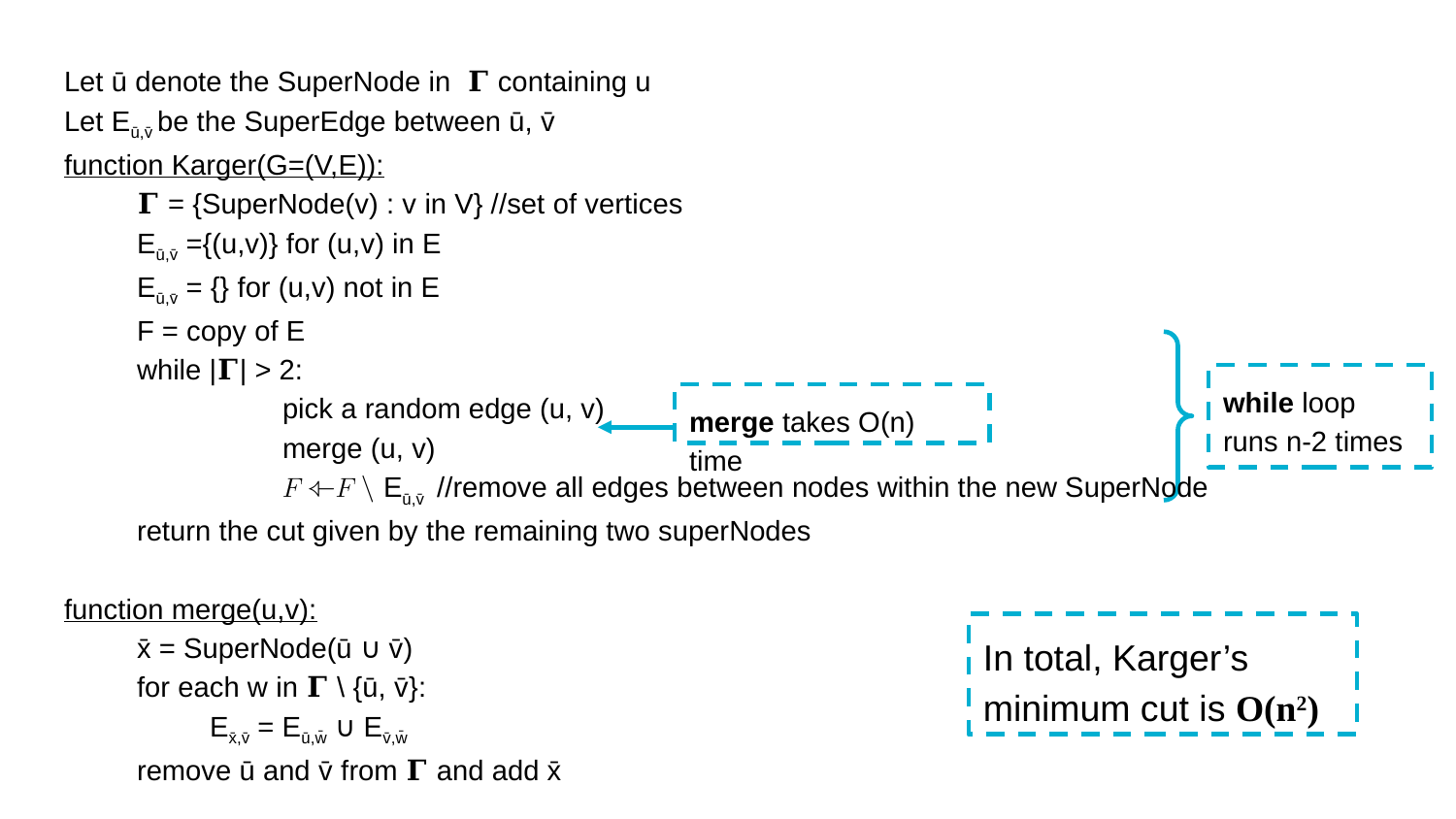

Let ū denote the SuperNode in  𝚪 containing u
Let Eū,v̄ be the SuperEdge between ū, v̄
function Karger(G=(V,E)):
𝚪 = {SuperNode(v) : v in V} //set of vertices
Eū,v̄ ={(u,v)} for (u,v) in E
Eū,v̄ = {} for (u,v) not in E
F = copy of E
while |𝚪| > 2:
	pick a random edge (u, v)
	merge (u, v)
	𝐹 ⇽𝐹 ∖ Eū,v̄  //remove all edges between nodes within the new SuperNode
return the cut given by the remaining two superNodes

function merge(u,v):
x̄ = SuperNode(ū ∪ v̄)
for each w in 𝚪 \ {ū, v̄}:
	Ex̄,v̄ = Eū,w̄ ∪ Ev̄,w̄
remove ū and v̄ from 𝚪 and add x̄

while loop runs n-2 times
merge takes O(n) time

In total, Karger’s minimum cut is O(n2)